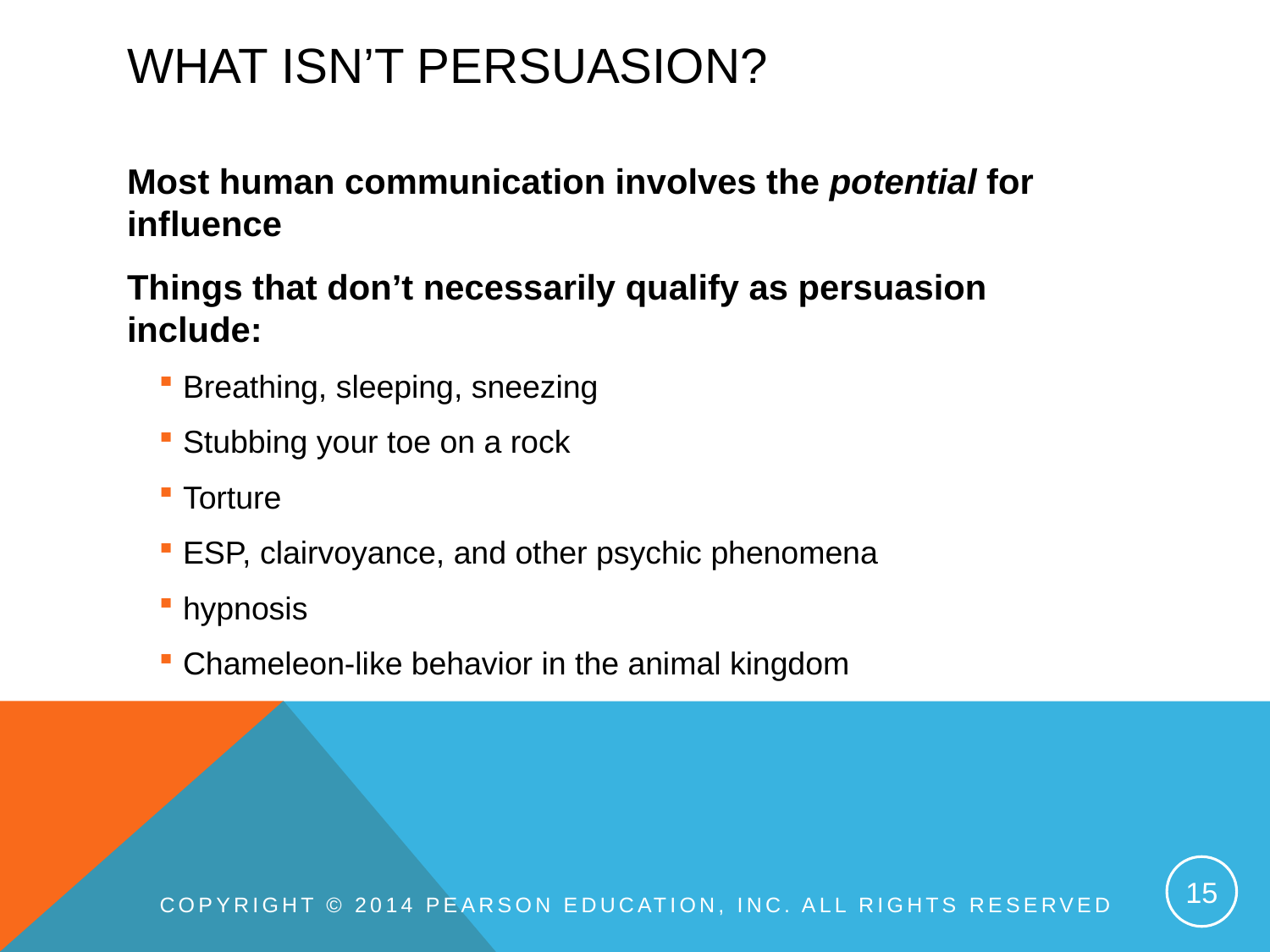

# What isn’t persuasion?
Most human communication involves the potential for influence
Things that don’t necessarily qualify as persuasion include:
Breathing, sleeping, sneezing
Stubbing your toe on a rock
Torture
ESP, clairvoyance, and other psychic phenomena
hypnosis
Chameleon-like behavior in the animal kingdom

15
Copyright © 2014 Pearson Education, Inc. All rights reserved